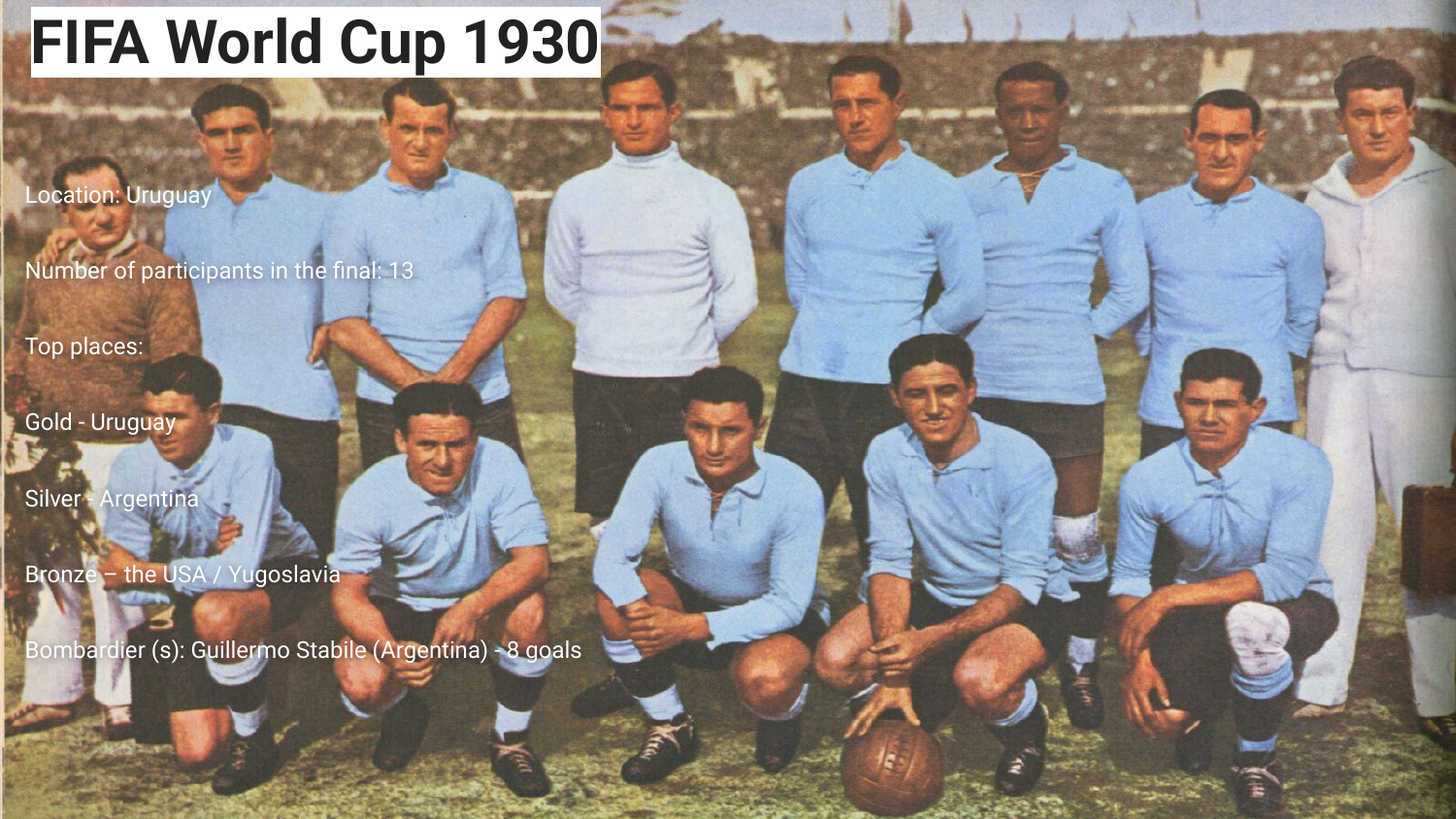

# FIFA World Cup 1930
Location: Uruguay
Number of participants in the final: 13
Top places:
Gold - Uruguay
Silver - Argentina
Bronze – the USA / Yugoslavia
Bombardier (s): Guillermo Stabile (Argentina) - 8 goals